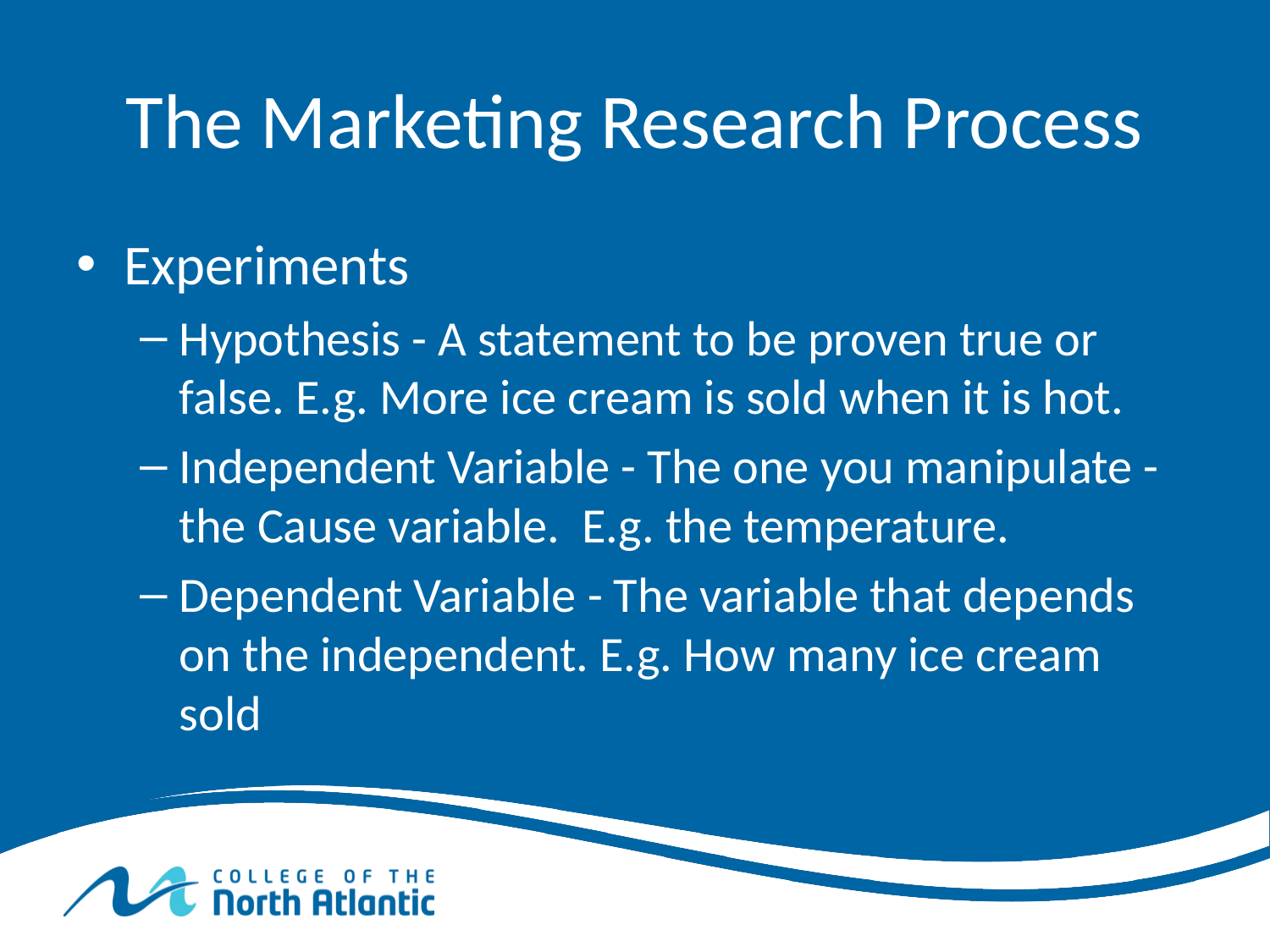

# The Marketing Research Process
Experiments
Hypothesis - A statement to be proven true or false. E.g. More ice cream is sold when it is hot.
Independent Variable - The one you manipulate - the Cause variable.  E.g. the temperature.
Dependent Variable - The variable that depends on the independent. E.g. How many ice cream sold